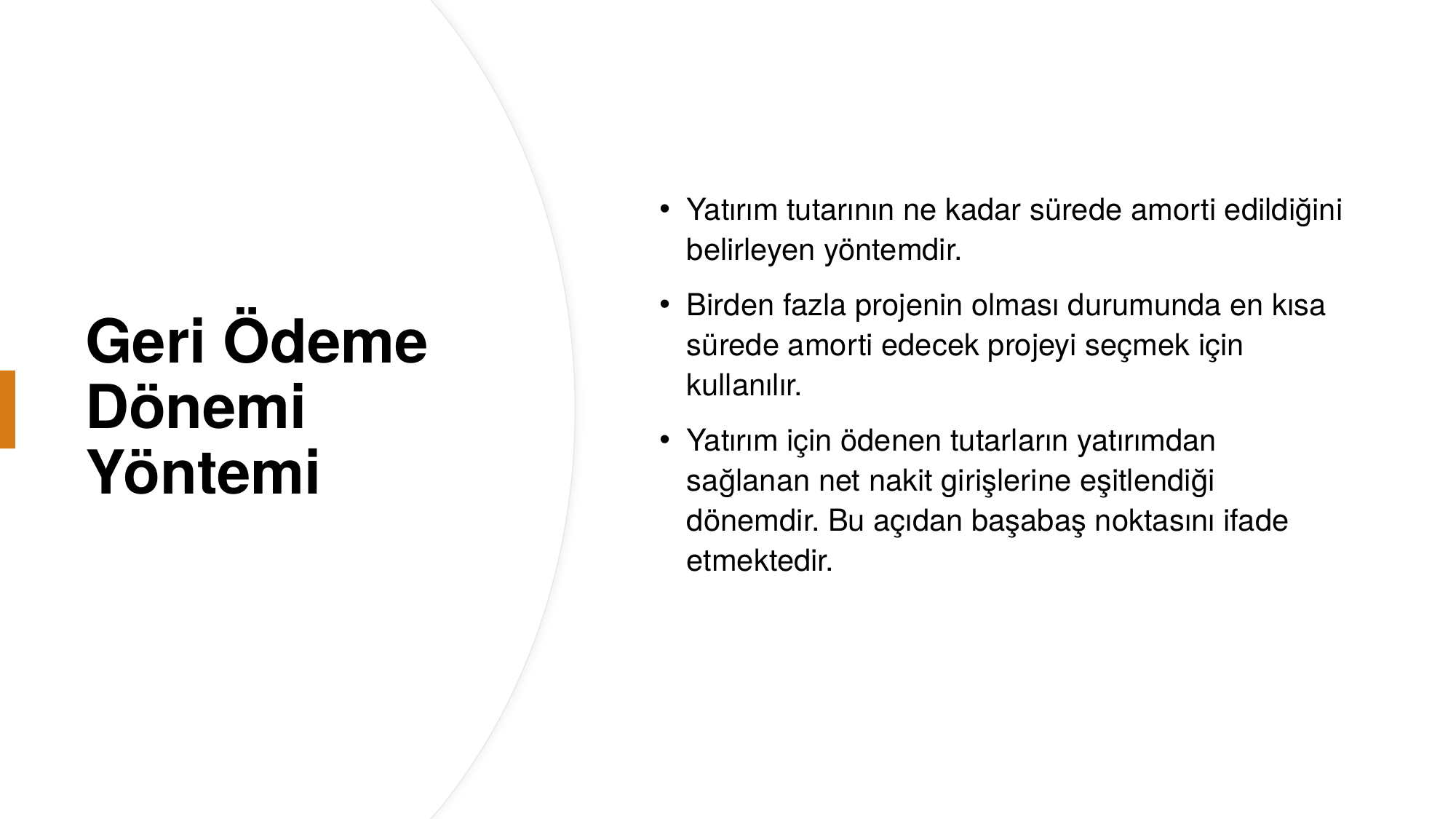

Yatırım tutarının ne kadar sürede amorti edildiğini belirleyen yöntemdir.
Birden fazla projenin olması durumunda en kısa sürede amorti edecek projeyi seçmek için kullanılır.
Yatırım için ödenen tutarların yatırımdan sağlanan net nakit girişlerine eşitlendiği dönemdir. Bu açıdan başabaş noktasını ifade etmektedir.

# Geri Ödeme Dönemi Yöntemi